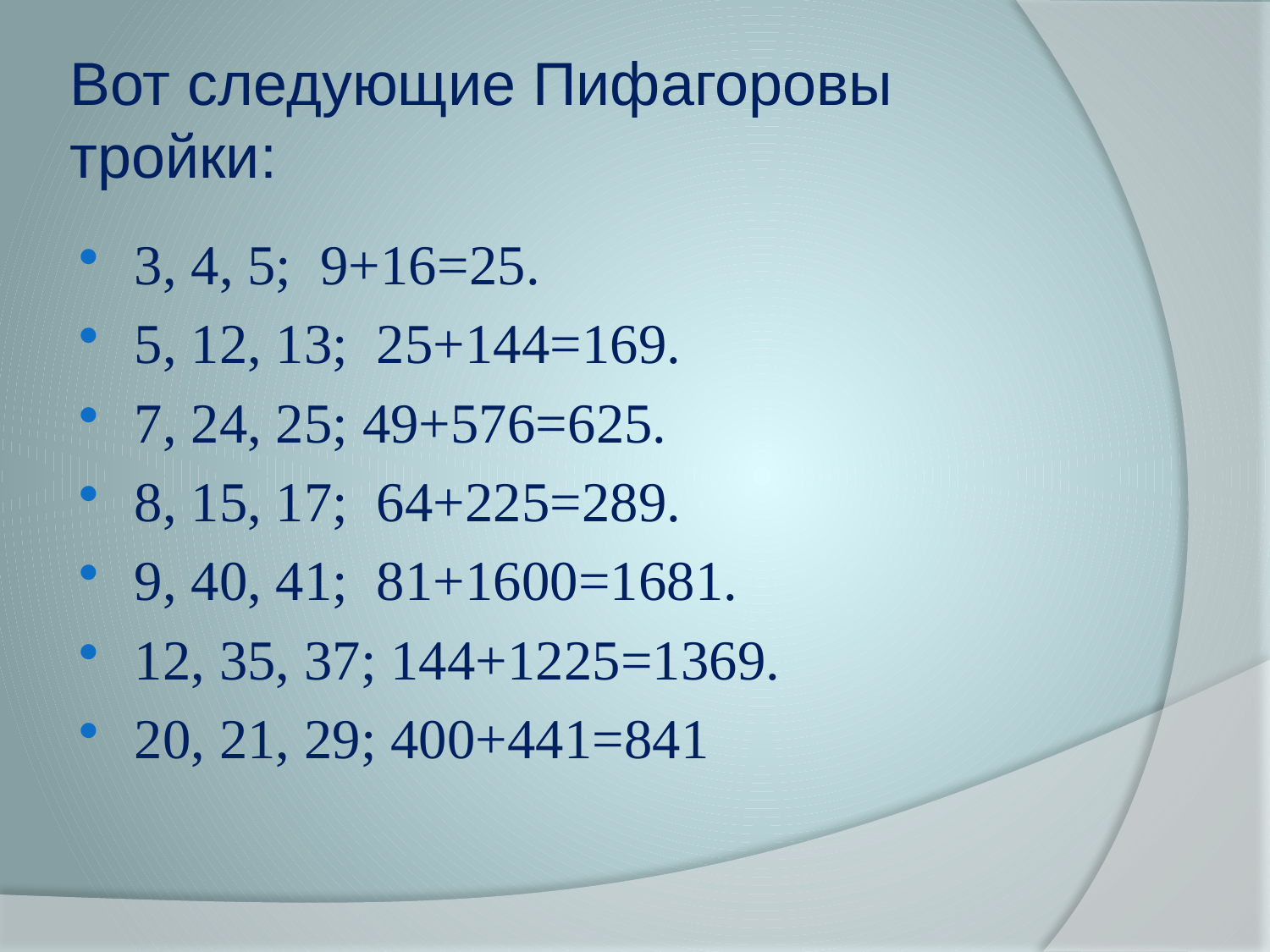

# Вот следующие Пифагоровы тройки:
3, 4, 5;  9+16=25.
5, 12, 13;  25+144=169.
7, 24, 25; 49+576=625.
8, 15, 17;  64+225=289.
9, 40, 41;  81+1600=1681.
12, 35, 37; 144+1225=1369.
20, 21, 29; 400+441=841